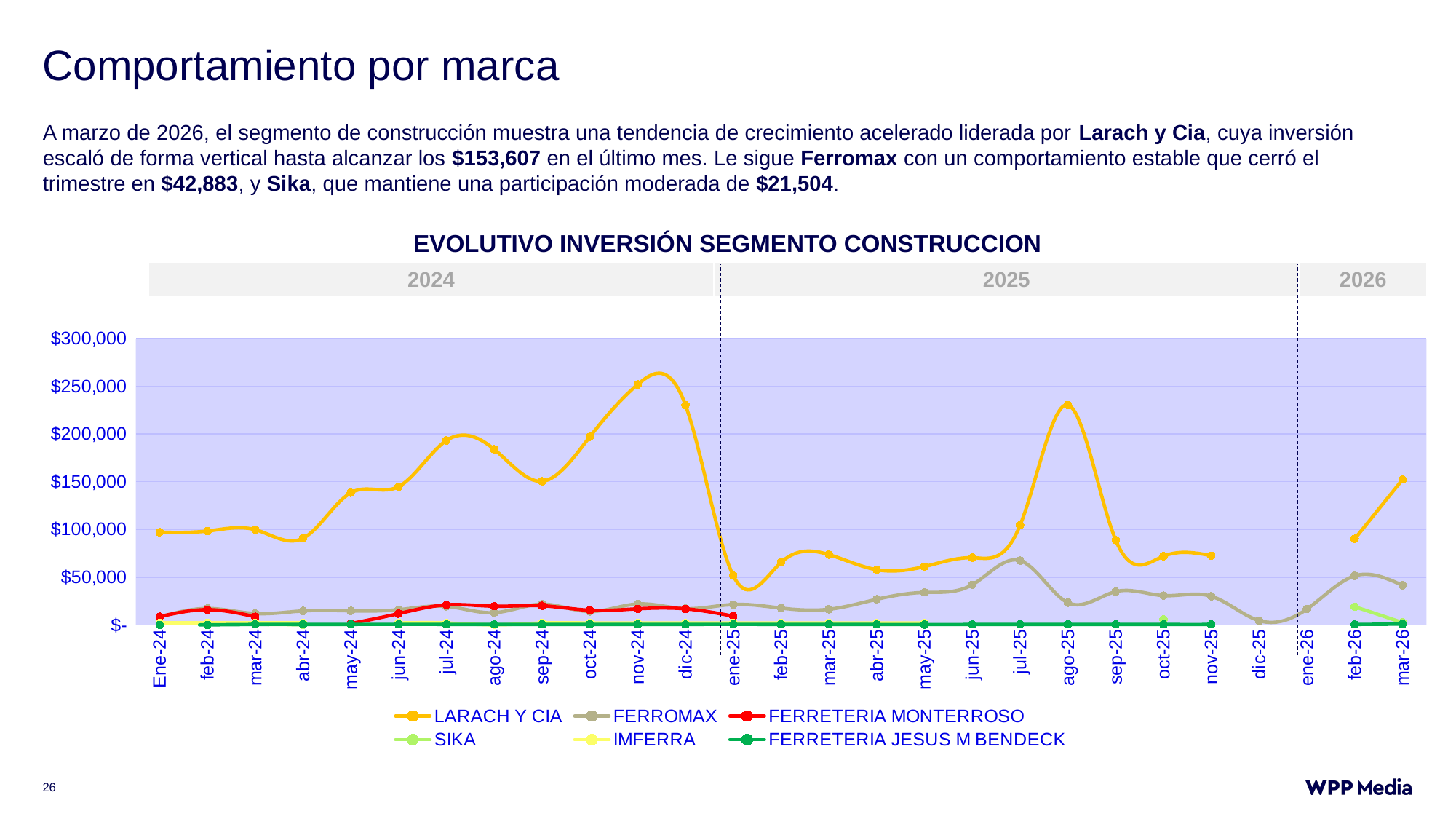

# Comportamiento por marca
A marzo de 2026, el segmento de construcción muestra una tendencia de crecimiento acelerado liderada por Larach y Cia, cuya inversión escaló de forma vertical hasta alcanzar los $153,607 en el último mes. Le sigue Ferromax con un comportamiento estable que cerró el trimestre en $42,883, y Sika, que mantiene una participación moderada de $21,504.
EVOLUTIVO INVERSIÓN SEGMENTO CONSTRUCCION
| 2024 | 2025 | 2026 |
| --- | --- | --- |

[unsupported chart]

26